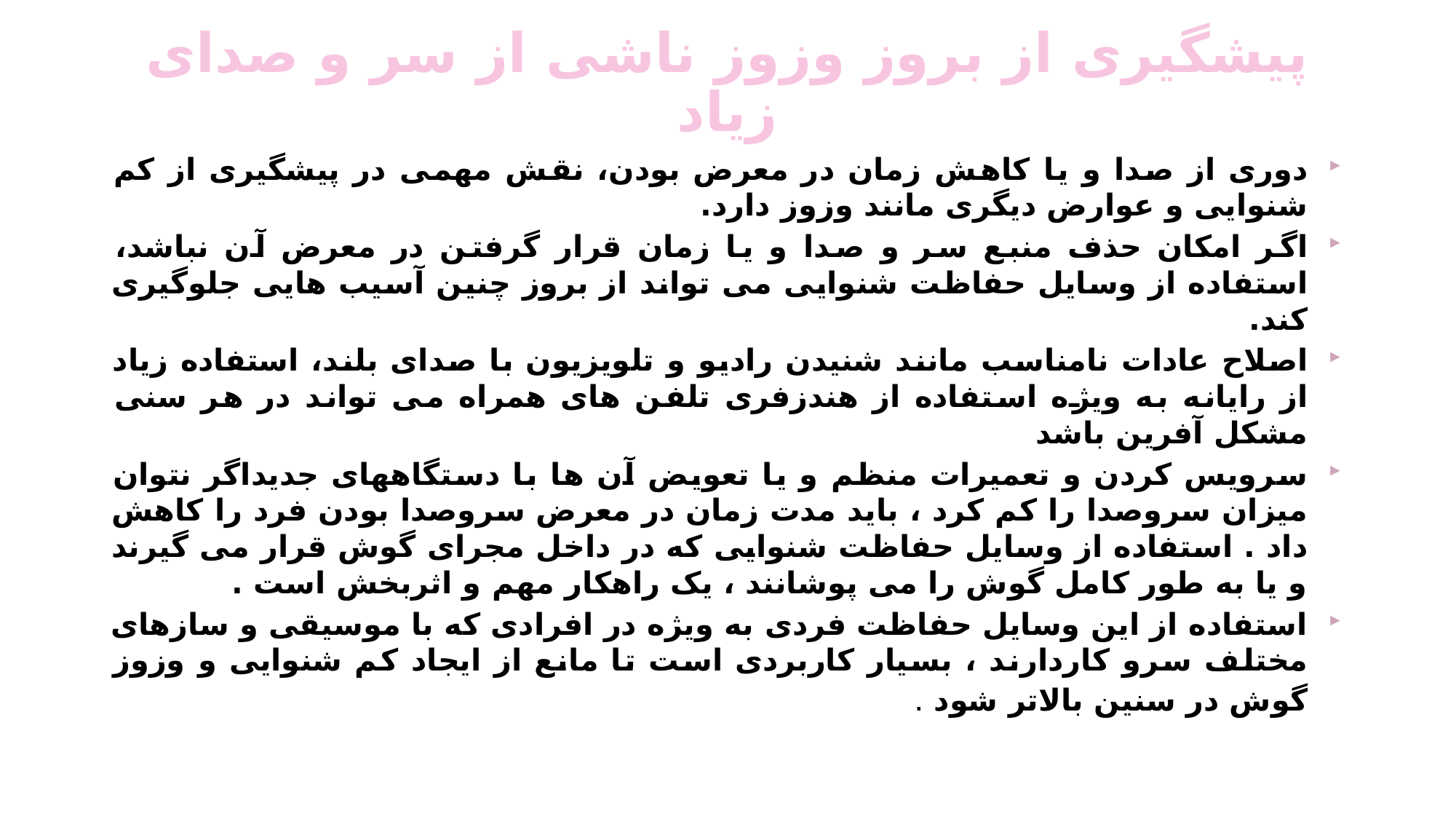

# پیشگیری از بروز وزوز ناشی از سر و صدای زیاد
دوری از صدا و یا کاهش زمان در معرض بودن، نقش مهمی در پیشگیری از کم شنوایی و عوارض دیگری مانند وزوز دارد.
اگر امکان حذف منبع سر و صدا و یا زمان قرار گرفتن در معرض آن نباشد، استفاده از وسایل حفاظت شنوایی می تواند از بروز چنین آسیب هایی جلوگیری کند.
اصلاح عادات نامناسب مانند شنیدن رادیو و تلویزیون با صدای بلند، استفاده زیاد از رایانه به ویژه استفاده از هندزفری تلفن های همراه می تواند در هر سنی مشکل آفرین باشد
سرویس کردن و تعمیرات منظم و یا تعویض آن ها با دستگاههای جدیداگر نتوان میزان سروصدا را کم کرد ، باید مدت زمان در معرض سروصدا بودن فرد را کاهش داد . استفاده از وسایل حفاظت شنوایی که در داخل مجرای گوش قرار می گیرند و یا به طور کامل گوش را می پوشانند ، یک راهکار مهم و اثربخش است .
استفاده از این وسایل حفاظت فردی به ویژه در افرادی که با موسیقی و سازهای مختلف سرو کاردارند ، بسیار کاربردی است تا مانع از ایجاد کم شنوایی و وزوز گوش در سنین بالاتر شود .